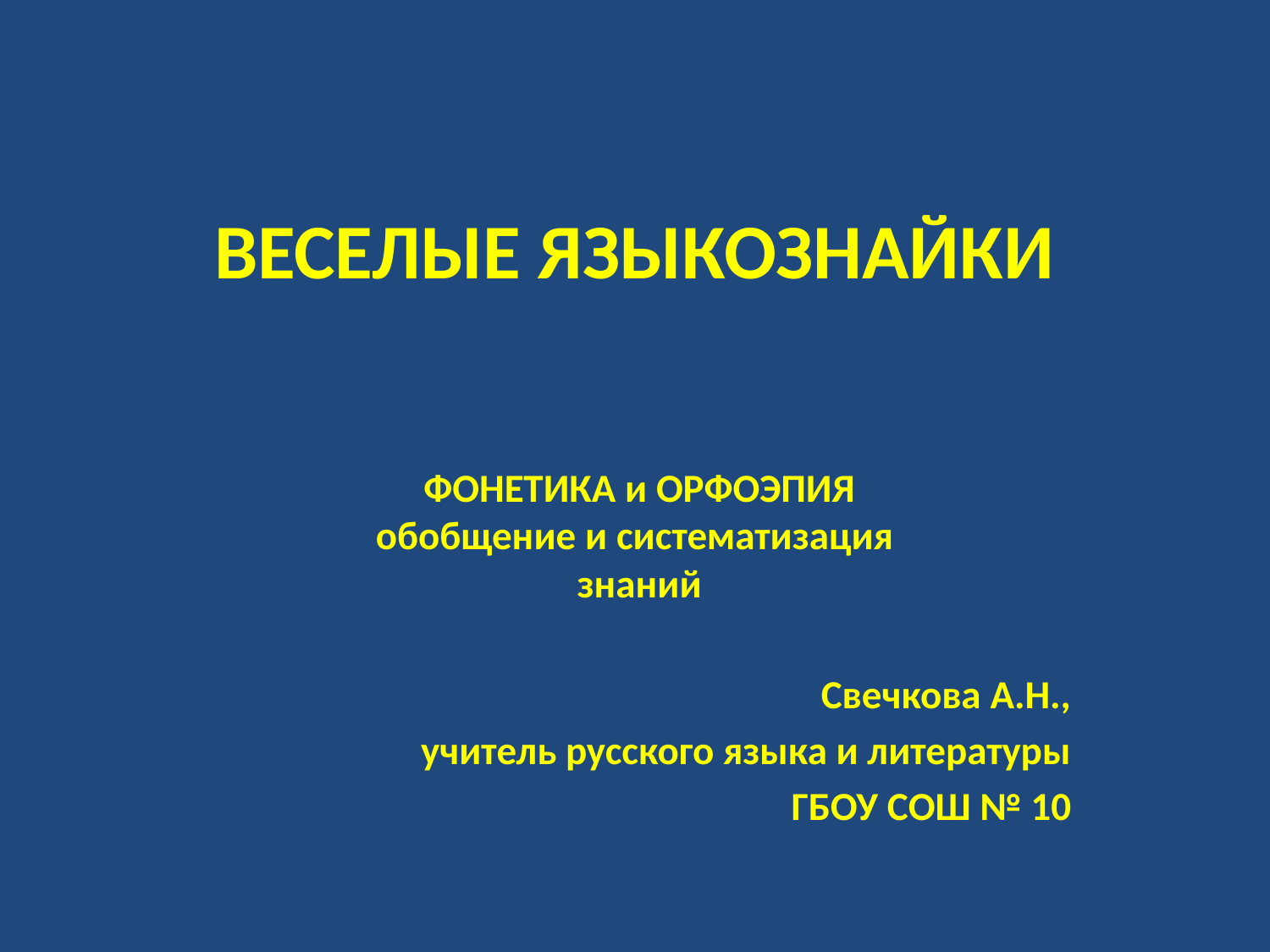

# ВЕСЕЛЫЕ ЯЗЫКОЗНАЙКИ
ФОНЕТИКА и ОРФОЭПИЯ
обобщение и систематизация
знаний

Свечкова А.Н.,
учитель русского языка и литературы
ГБОУ СОШ № 10